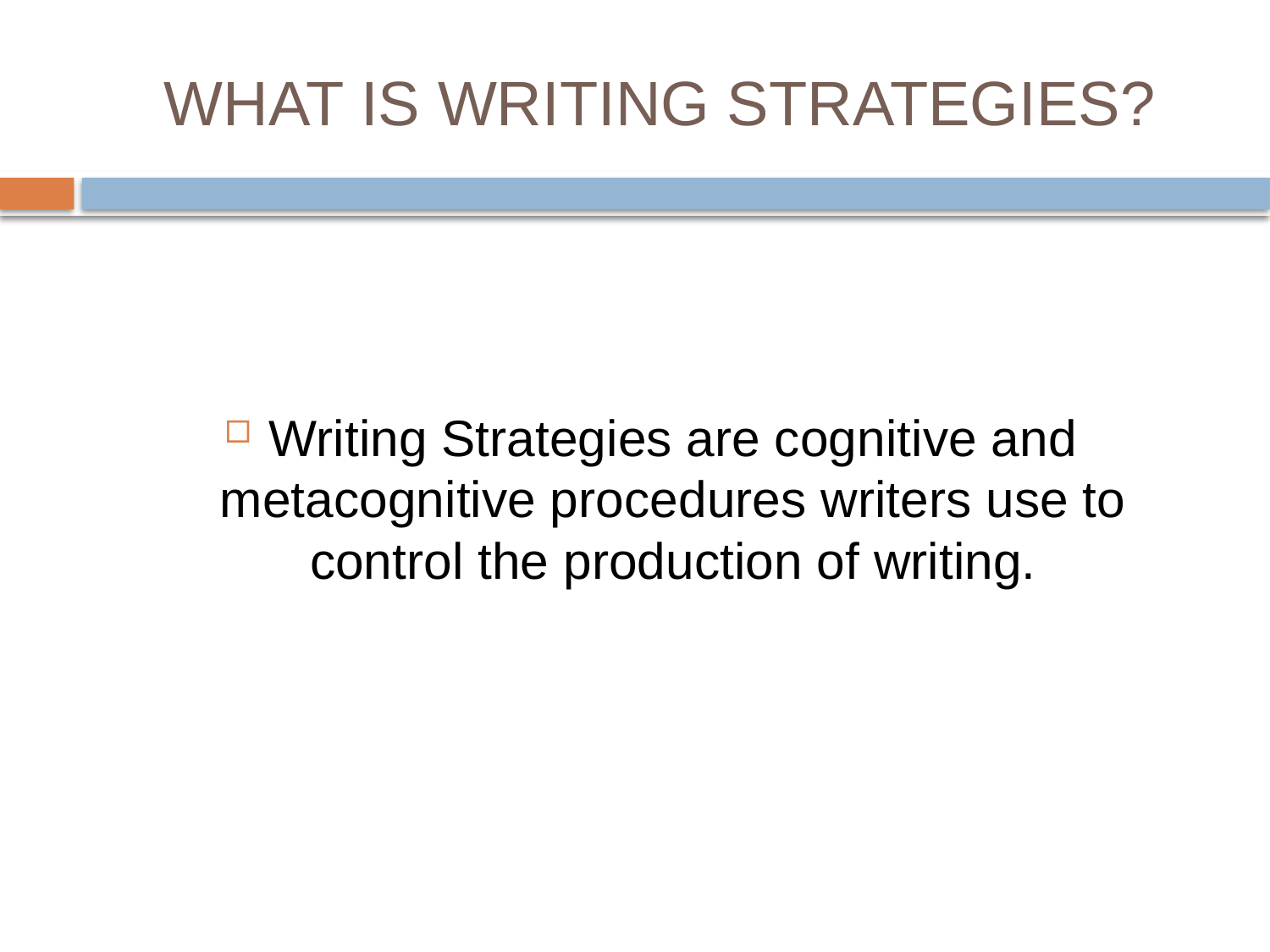

# WHAT IS WRITING STRATEGIES?
Writing Strategies are cognitive and metacognitive procedures writers use to control the production of writing.